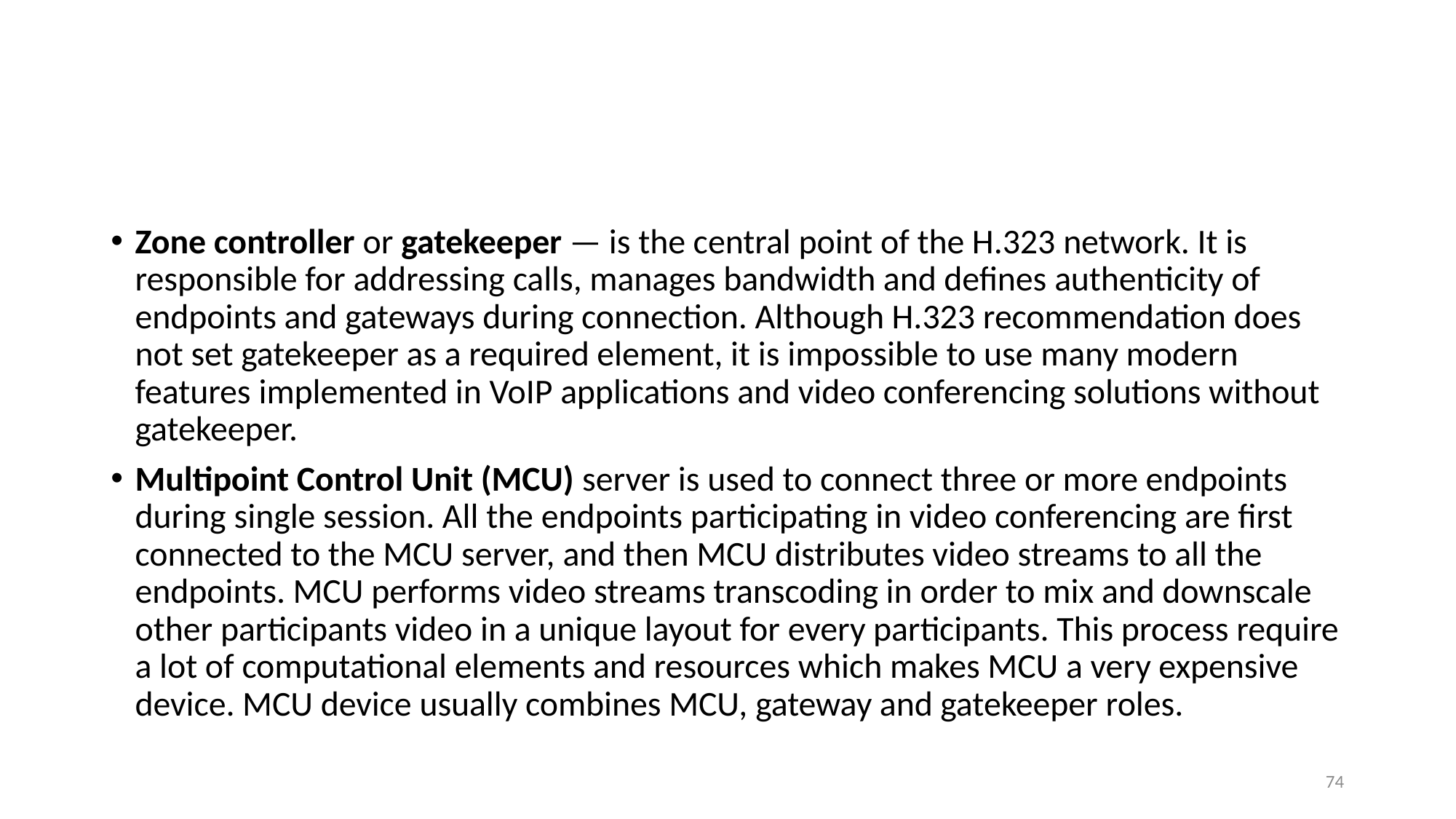

#
Zone controller or gatekeeper — is the central point of the H.323 network. It is responsible for addressing calls, manages bandwidth and defines authenticity of endpoints and gateways during connection. Although H.323 recommendation does not set gatekeeper as a required element, it is impossible to use many modern features implemented in VoIP applications and video conferencing solutions without gatekeeper.
Multipoint Control Unit (MCU) server is used to connect three or more endpoints during single session. All the endpoints participating in video conferencing are first connected to the MCU server, and then MCU distributes video streams to all the endpoints. MCU performs video streams transcoding in order to mix and downscale other participants video in a unique layout for every participants. This process require a lot of computational elements and resources which makes MCU a very expensive device. MCU device usually combines MCU, gateway and gatekeeper roles.
74